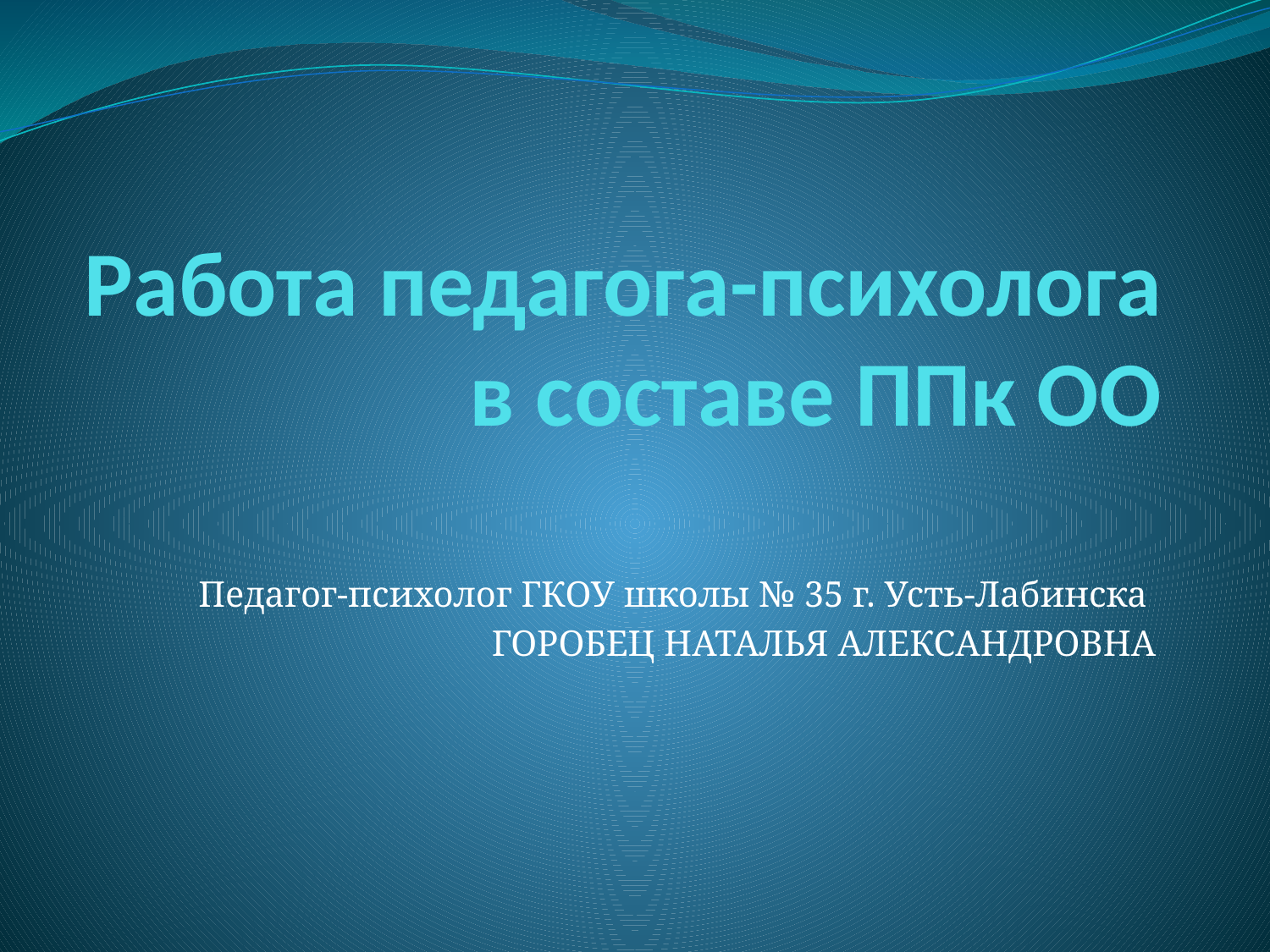

# Работа педагога-психолога в составе ППк ОО
Педагог-психолог ГКОУ школы № 35 г. Усть-Лабинска
 ГОРОБЕЦ НАТАЛЬЯ АЛЕКСАНДРОВНА